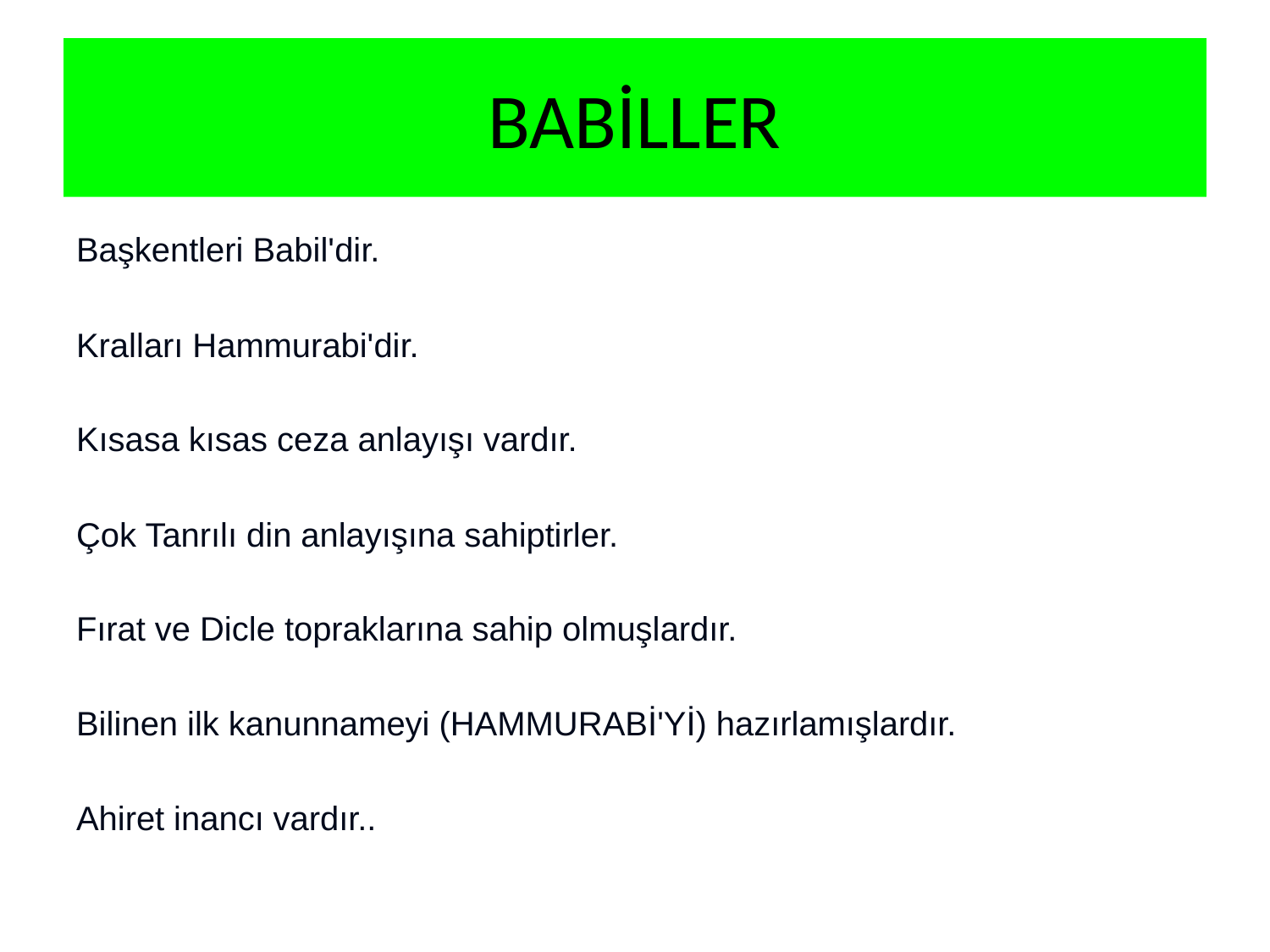

# BABİLLER
Başkentleri Babil'dir.

Kralları Hammurabi'dir.

Kısasa kısas ceza anlayışı vardır.

Çok Tanrılı din anlayışına sahiptirler.

Fırat ve Dicle topraklarına sahip olmuşlardır.

Bilinen ilk kanunnameyi (HAMMURABİ'Yİ) hazırlamışlardır.

Ahiret inancı vardır..